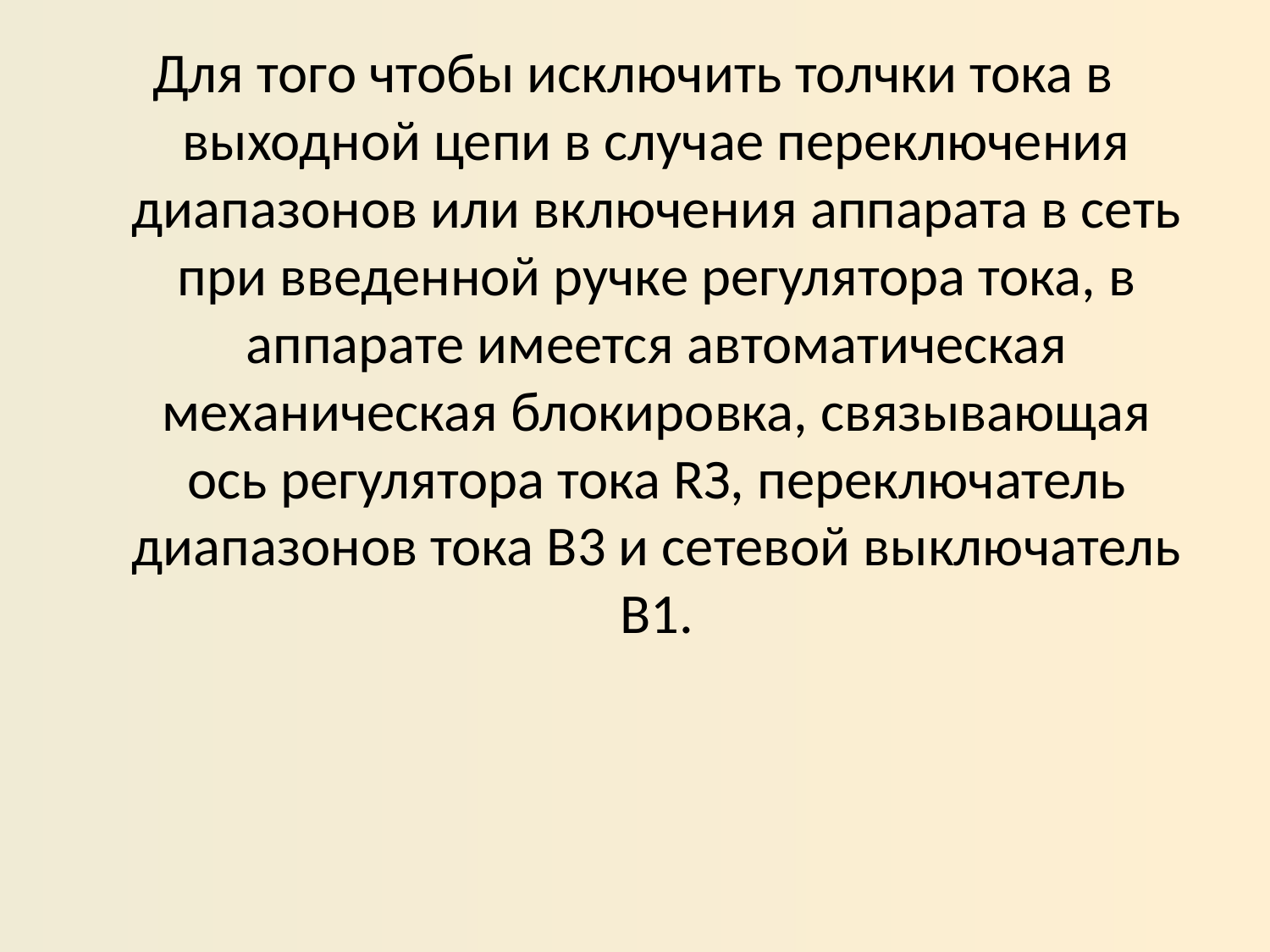

Для того чтобы исключить толчки тока в выходной цепи в случае переключения диапазонов или включения аппарата в сеть при введенной ручке регулятора тока, в аппарате имеется автоматическая механическая блокировка, связывающая ось регулятора тока RЗ, переключатель диапазонов тока В3 и сетевой выключатель В1.

#